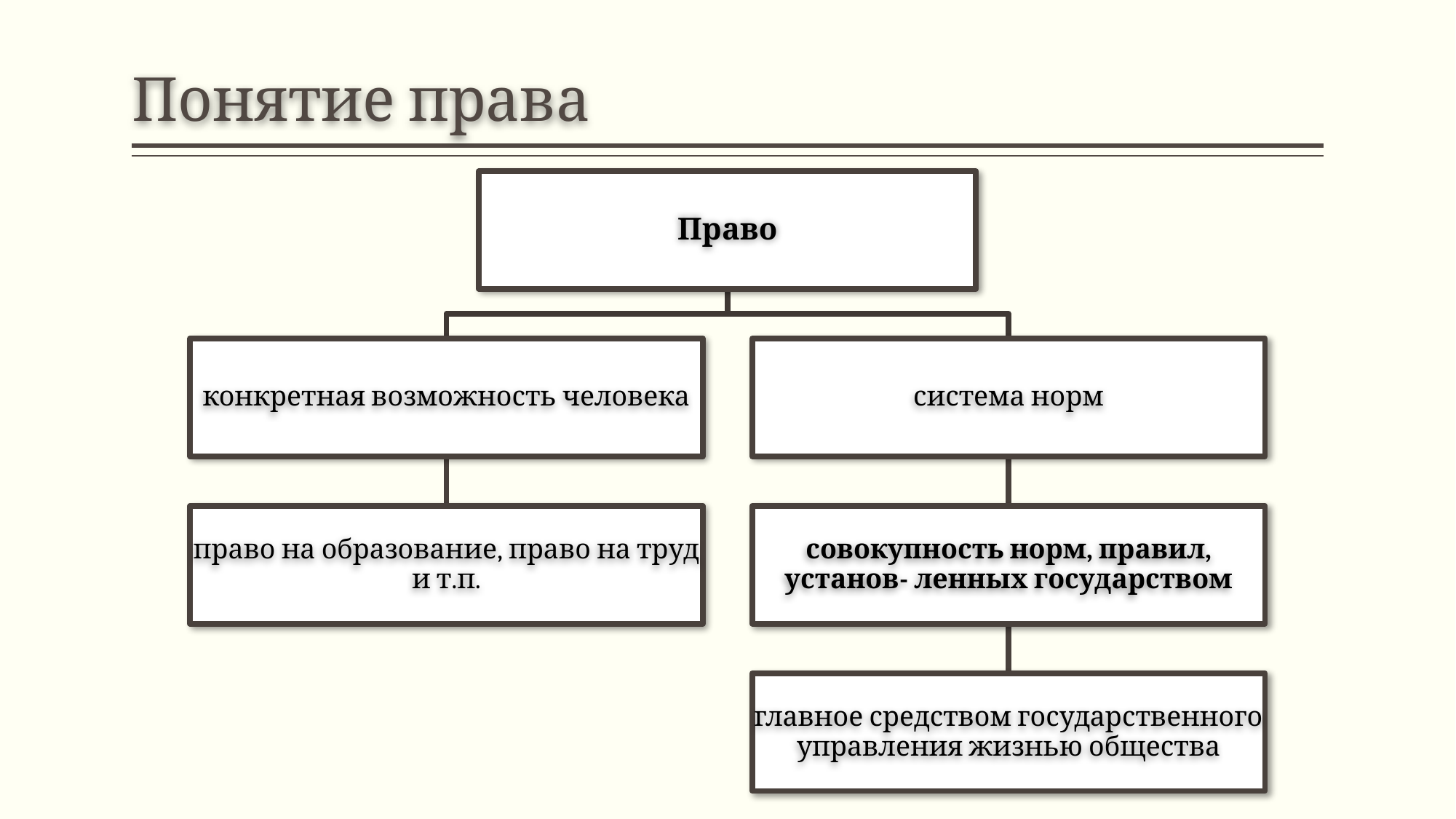

# Понятие права

Право

конкретная возможность человека

система норм

право на образование, право на труд и т.п.

совокупность норм, правил, установ- ленных государством

главное средством государственного управления жизнью общества